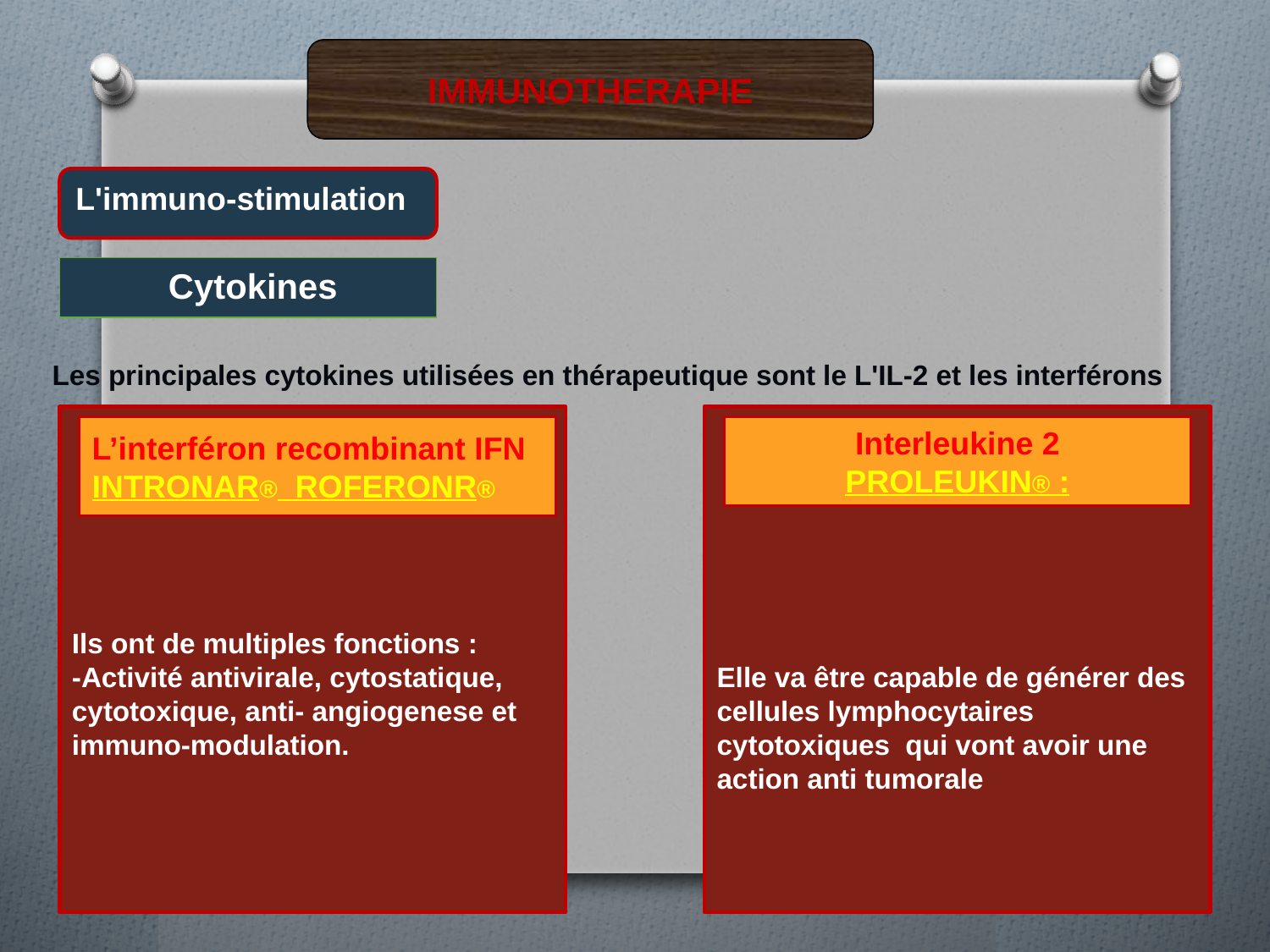

IMMUNOTHERAPIE
L'immuno-stimulation
 Cytokines

Les principales cytokines utilisées en thérapeutique sont le L'IL-2 et les interférons

Ils ont de multiples fonctions :
-Activité antivirale, cytostatique, cytotoxique, anti- angiogenese et
immuno-modulation.

Elle va être capable de générer des cellules lymphocytaires cytotoxiques  qui vont avoir une action anti tumorale
L’interféron recombinant IFN
INTRONAR®  ROFERONR®
Interleukine 2
PROLEUKIN® :